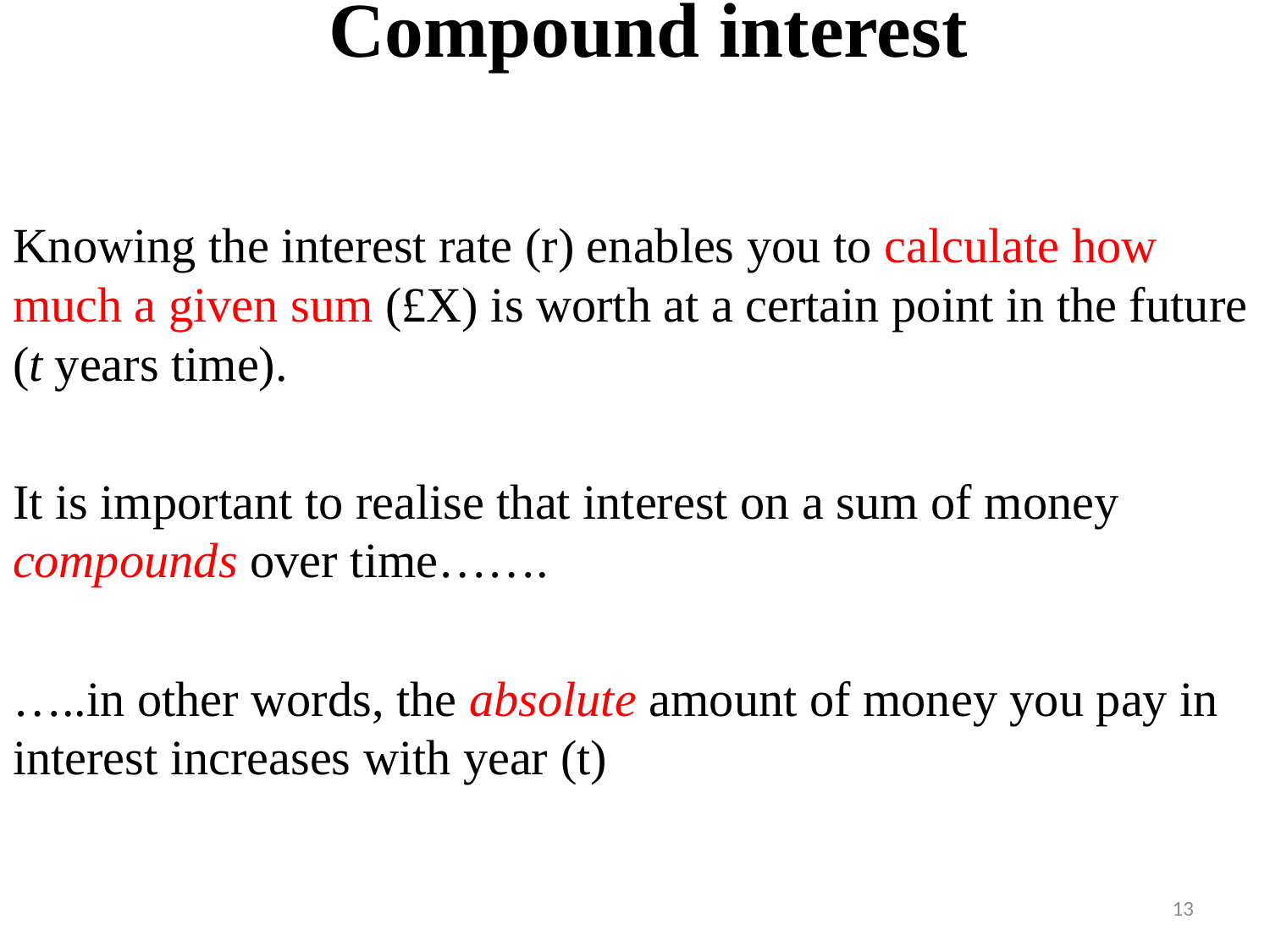

# Compound interest
Knowing the interest rate (r) enables you to calculate how much a given sum (£X) is worth at a certain point in the future (t years time).

It is important to realise that interest on a sum of money compounds over time…….

…..in other words, the absolute amount of money you pay in interest increases with year (t)
13